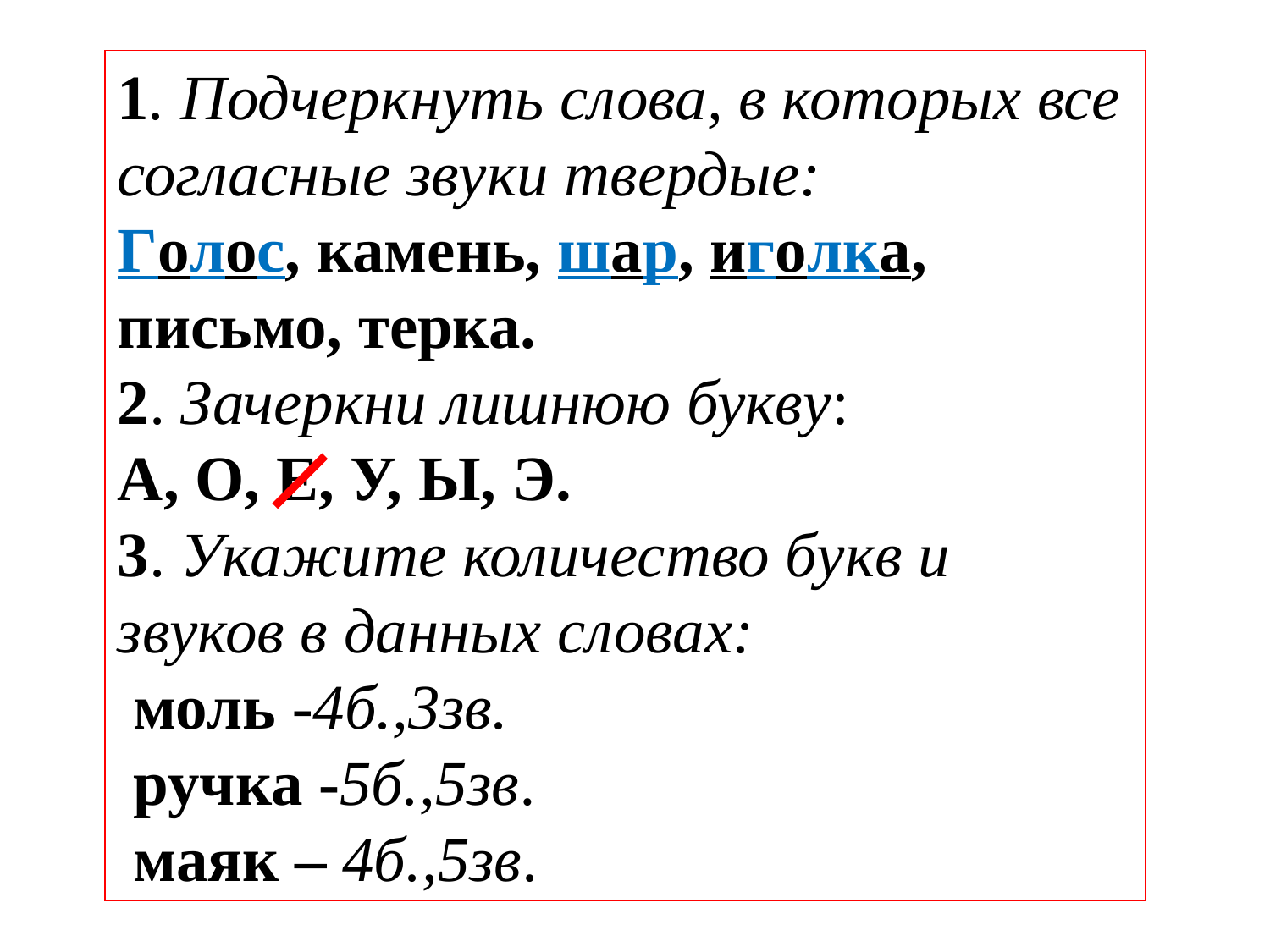

1. Подчеркнуть слова, в которых все согласные звуки твердые:
Голос, камень, шар, иголка, письмо, терка.
2. Зачеркни лишнюю букву:
А, О, Е, У, Ы, Э.
3. Укажите количество букв и звуков в данных словах:
 моль -4б.,3зв.
 ручка -5б.,5зв.
 маяк – 4б.,5зв.